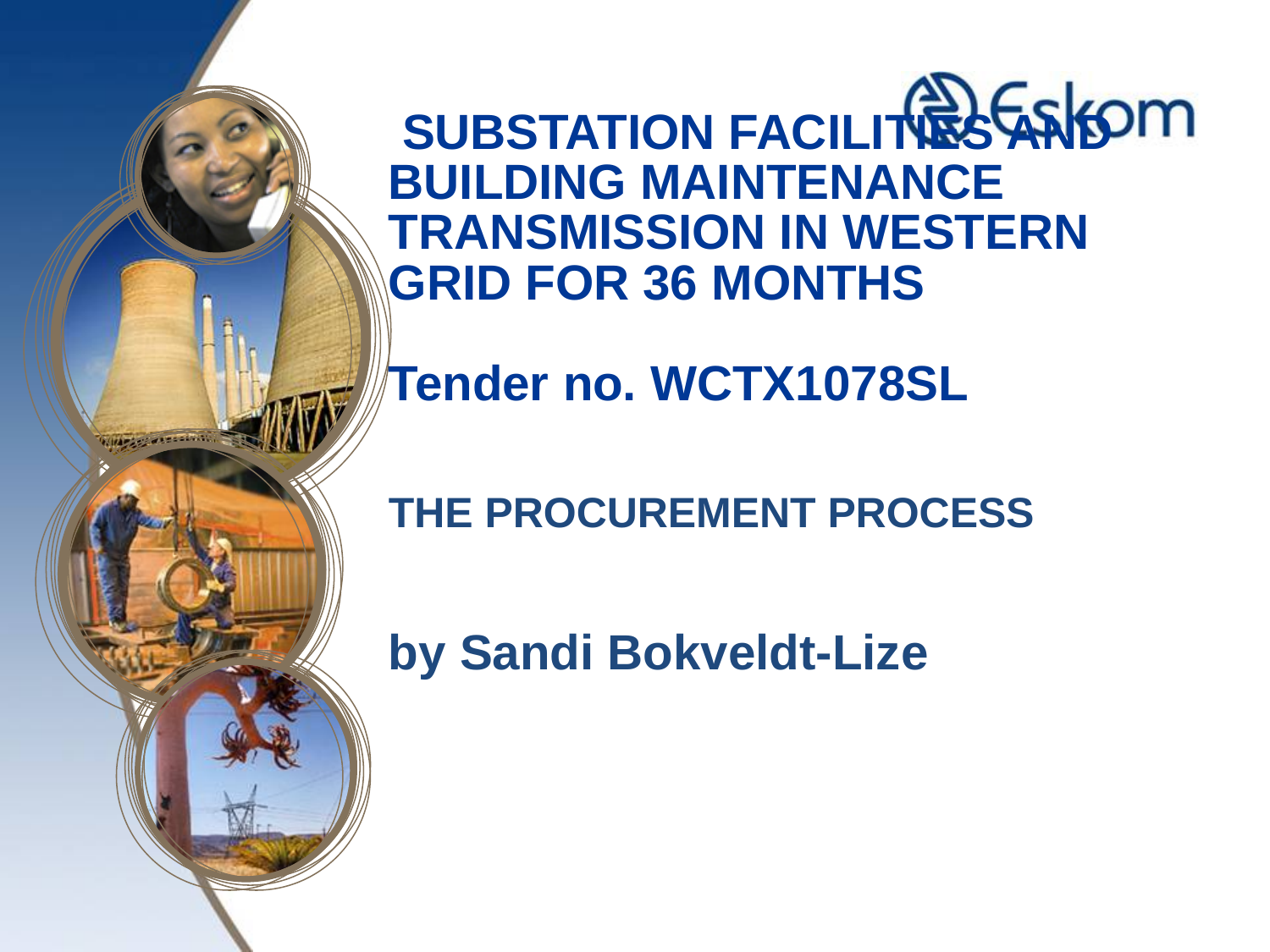

# SUBSTATION FACILITIES AND BUILDING MAINTENANCE TRANSMISSION IN WESTERN GRID FOR 36 MONTHS Tender no. WCTX1078SL THE PROCUREMENT PROCESS by Sandi Bokveldt-Lize